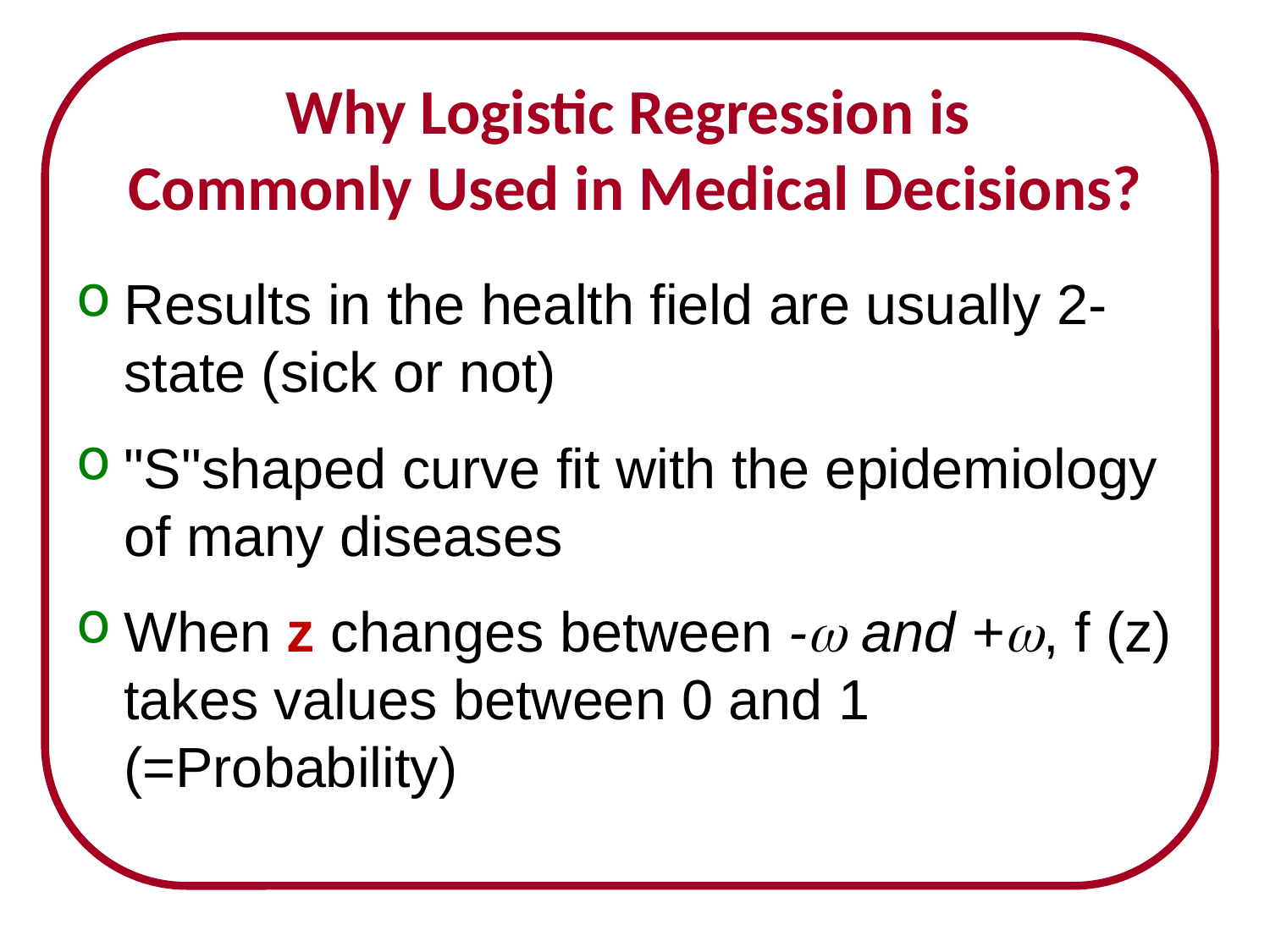

# Why Logistic Regression is Commonly Used in Medical Decisions?
Results in the health field are usually 2-state (sick or not)
"S"shaped curve fit with the epidemiology of many diseases
When z changes between -ω and +ω, f (z) takes values ​​between 0 and 1 (=Probability)